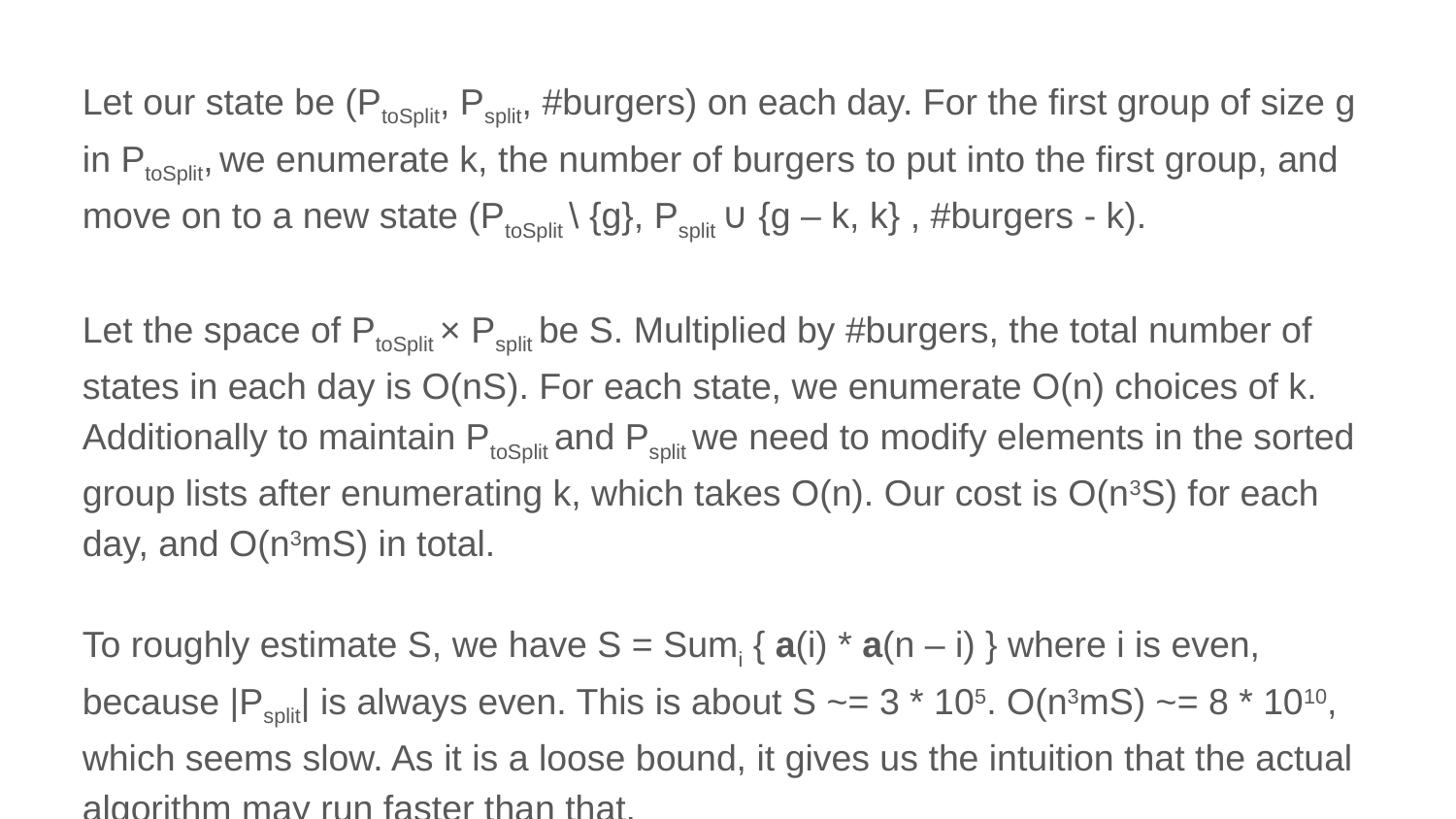

Let our state be (PtoSplit, Psplit, #burgers) on each day. For the first group of size g in PtoSplit, we enumerate k, the number of burgers to put into the first group, and move on to a new state (PtoSplit \ {g}, Psplit ∪ {g – k, k} , #burgers - k).

Let the space of PtoSplit × Psplit be S. Multiplied by #burgers, the total number of states in each day is O(nS). For each state, we enumerate O(n) choices of k. Additionally to maintain PtoSplit and Psplit we need to modify elements in the sorted group lists after enumerating k, which takes O(n). Our cost is O(n3S) for each day, and O(n3mS) in total.

To roughly estimate S, we have S = Sumi { a(i) * a(n – i) } where i is even, because |Psplit| is always even. This is about S ~= 3 * 105. O(n3mS) ~= 8 * 1010, which seems slow. As it is a loose bound, it gives us the intuition that the actual algorithm may run faster than that.